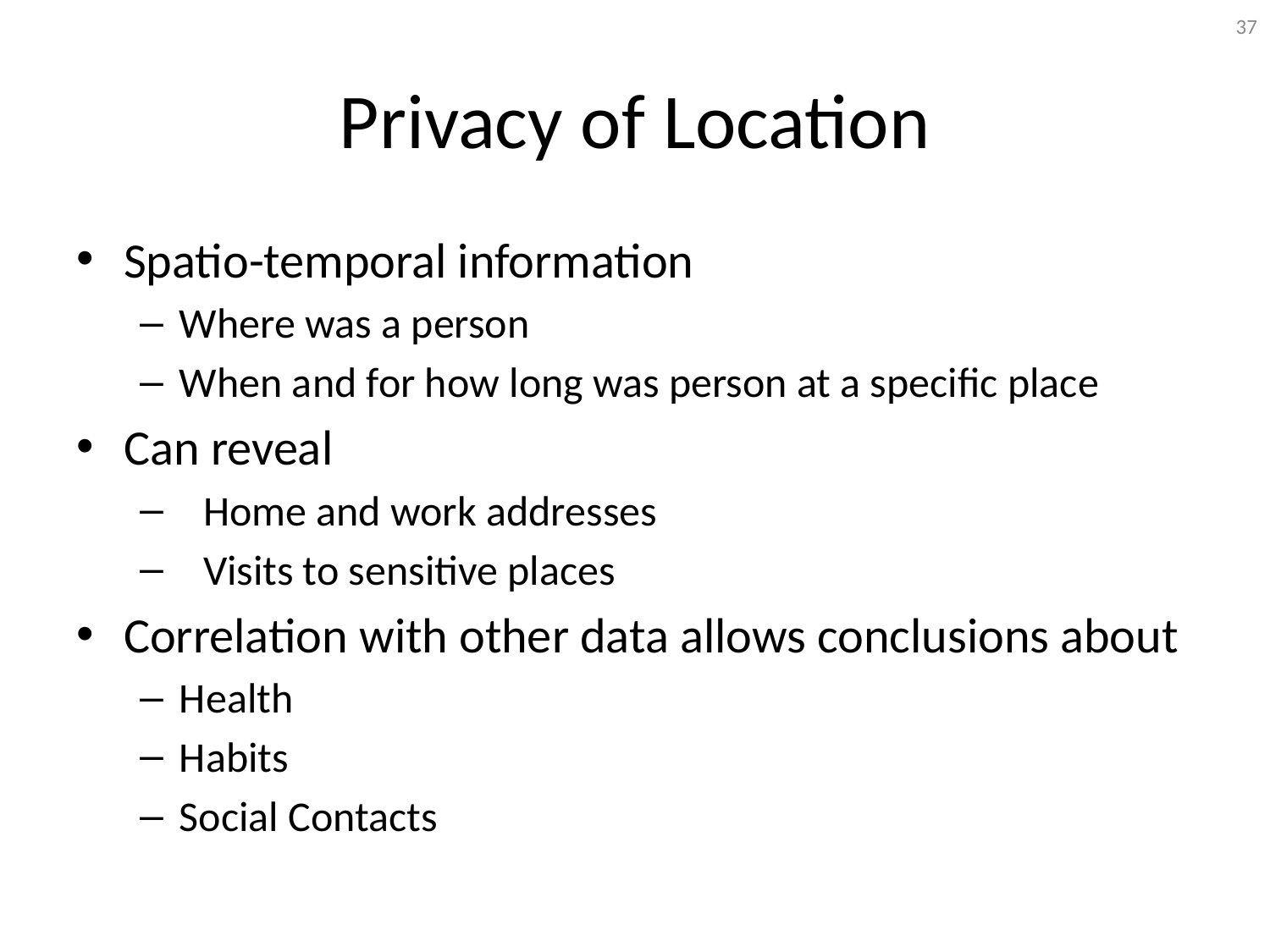

37
# Privacy of Location
Spatio-temporal information
Where was a person
When and for how long was person at a specific place
Can reveal
Home and work addresses
Visits to sensitive places
Correlation with other data allows conclusions about
Health
Habits
Social Contacts